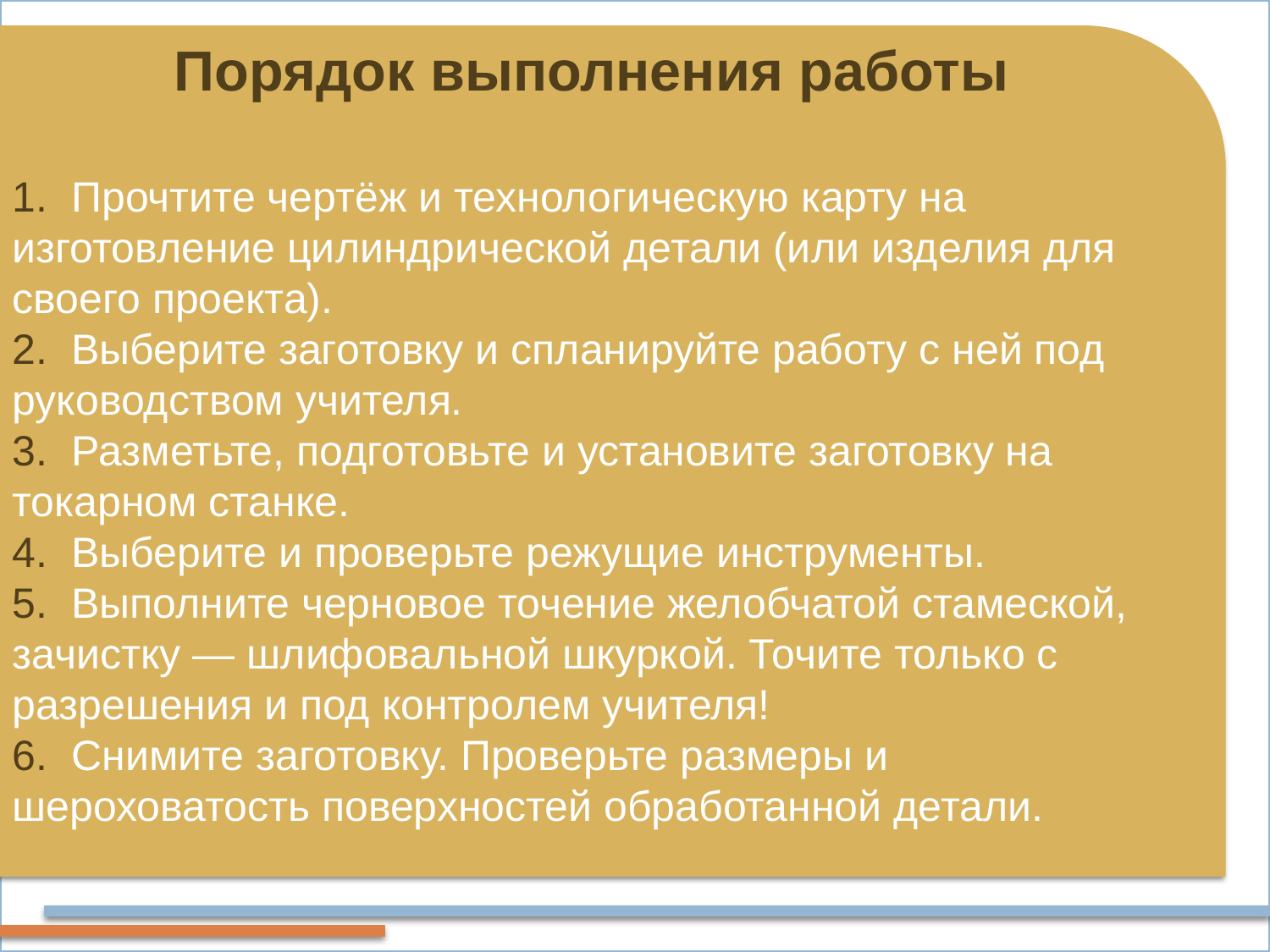

Порядок выполнения работы

1.  Прочтите чертёж и технологическую карту на изготовление цилиндрической детали (или изделия для своего проекта).
2.  Выберите заготовку и спланируйте работу с ней под руководством учителя.
3.  Разметьте, подготовьте и установите заготовку на токарном станке.
4.  Выберите и проверьте режущие инструменты.
5.  Выполните черновое точение желобчатой стамеской, зачистку — шлифовальной шкуркой. Точите только с разрешения и под контролем учителя!
6.  Снимите заготовку. Проверьте размеры и шероховатость поверхностей обработанной детали.

#